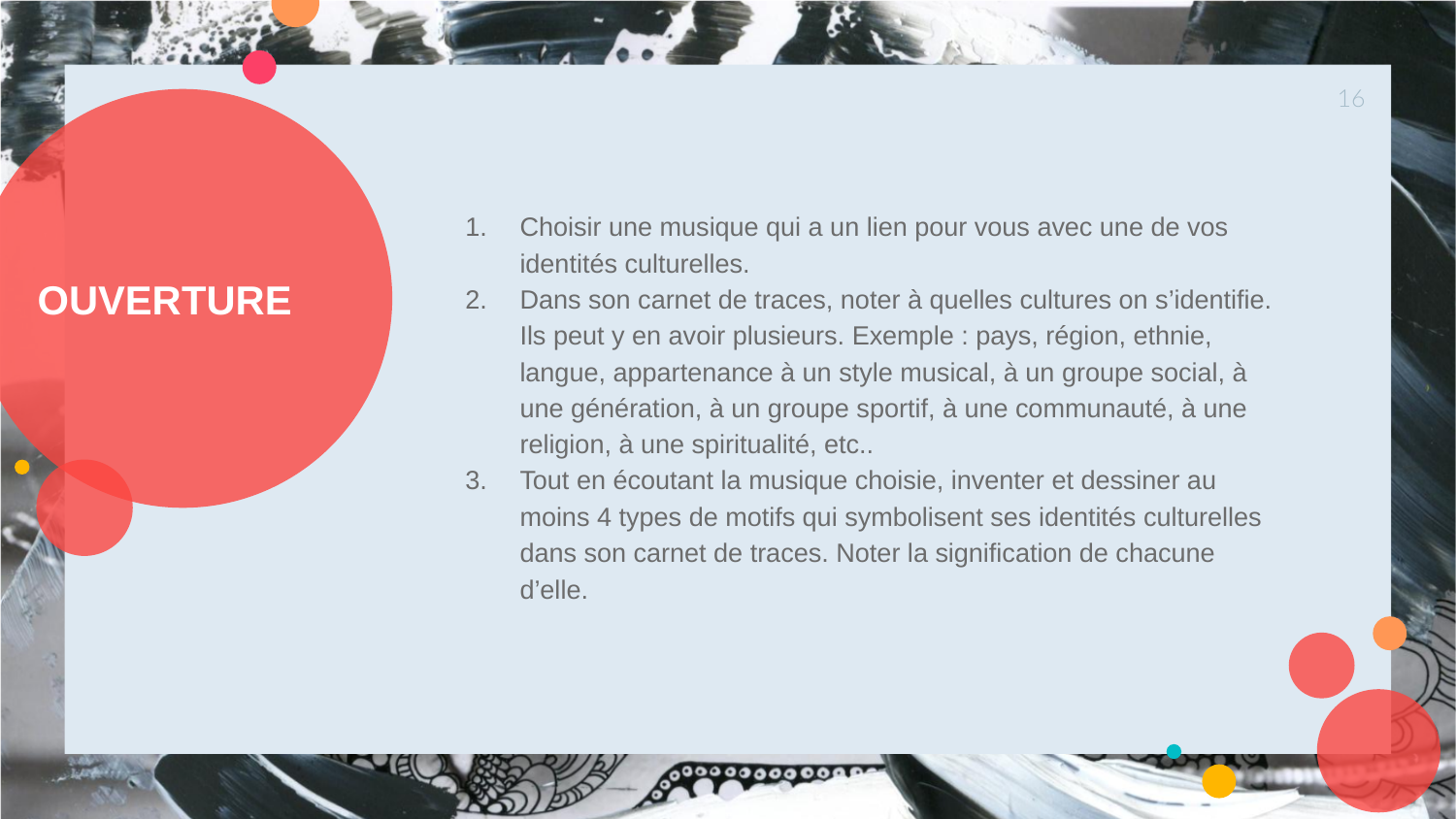

16
# OUVERTURE
Choisir une musique qui a un lien pour vous avec une de vos identités culturelles.
Dans son carnet de traces, noter à quelles cultures on s’identifie. Ils peut y en avoir plusieurs. Exemple : pays, région, ethnie, langue, appartenance à un style musical, à un groupe social, à une génération, à un groupe sportif, à une communauté, à une religion, à une spiritualité, etc..
Tout en écoutant la musique choisie, inventer et dessiner au moins 4 types de motifs qui symbolisent ses identités culturelles dans son carnet de traces. Noter la signification de chacune d’elle.